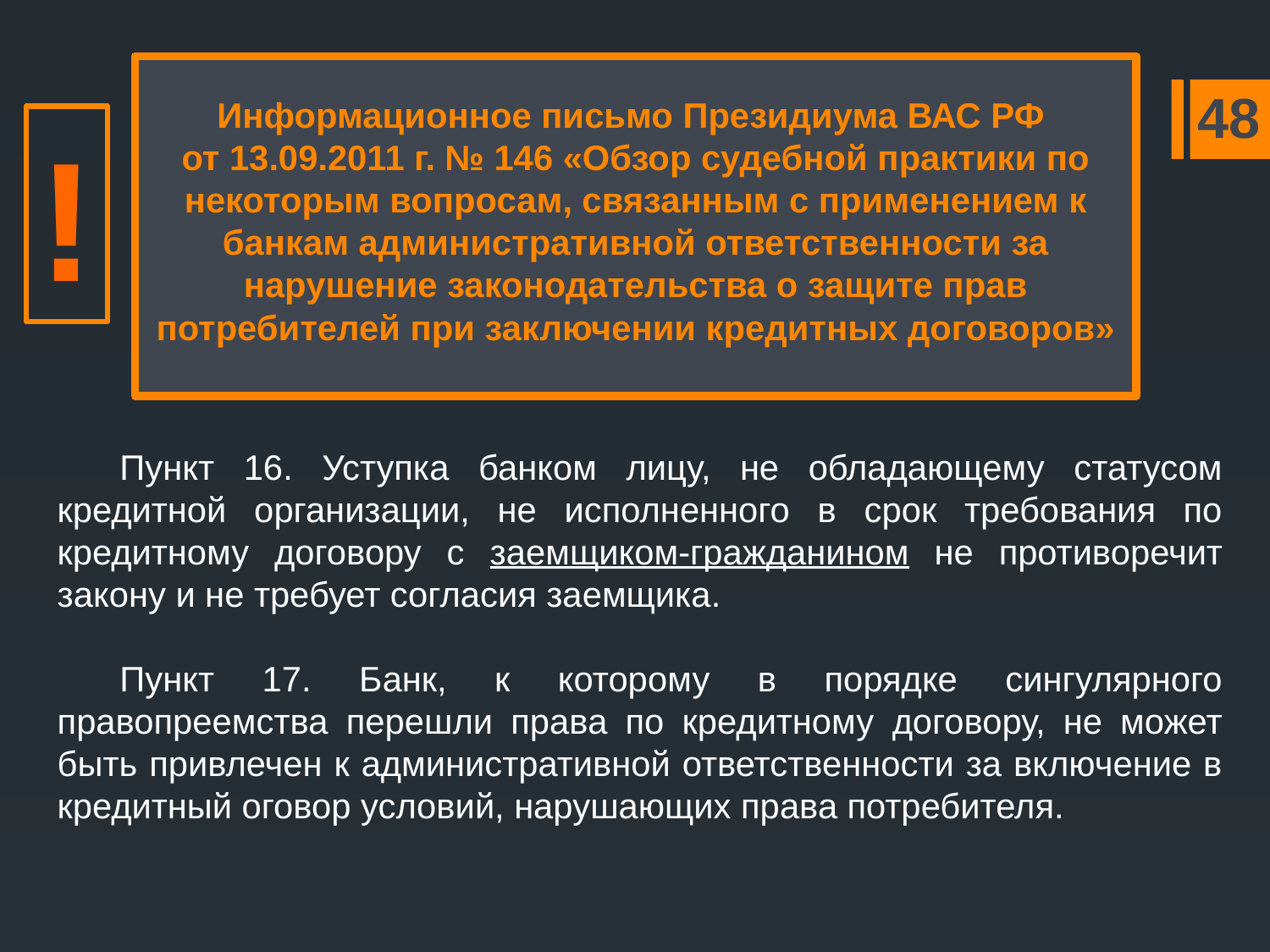

# Информационное письмо Президиума ВАС РФ от 13.09.2011 г. № 146 «Обзор судебной практики по некоторым вопросам, связанным с применением к банкам административной ответственности за нарушение законодательства о защите прав потребителей при заключении кредитных договоров»
48
!

Пункт 16. Уступка банком лицу, не обладающему статусом кредитной организации, не исполненного в срок требования по кредитному договору с заемщиком-гражданином не противоречит закону и не требует согласия заемщика.

Пункт 17. Банк, к которому в порядке сингулярного правопреемства перешли права по кредитному договору, не может быть привлечен к административной ответственности за включение в кредитный оговор условий, нарушающих права потребителя.